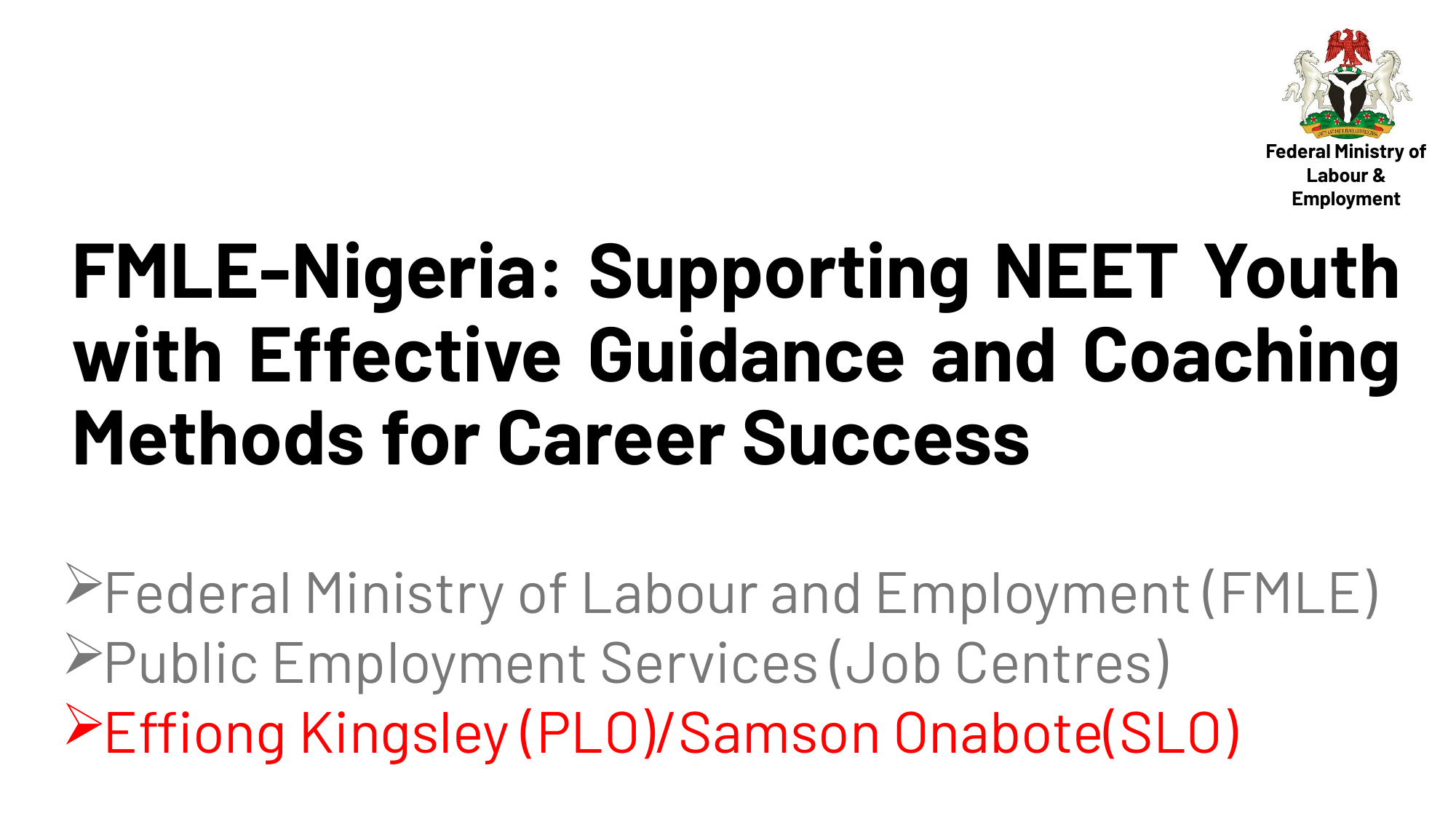

# FMLE-Nigeria: Supporting NEET Youth with Effective Guidance and Coaching Methods for Career Success
Federal Ministry of Labour and Employment (FMLE)
Public Employment Services (Job Centres)
Effiong Kingsley (PLO)/Samson Onabote(SLO)